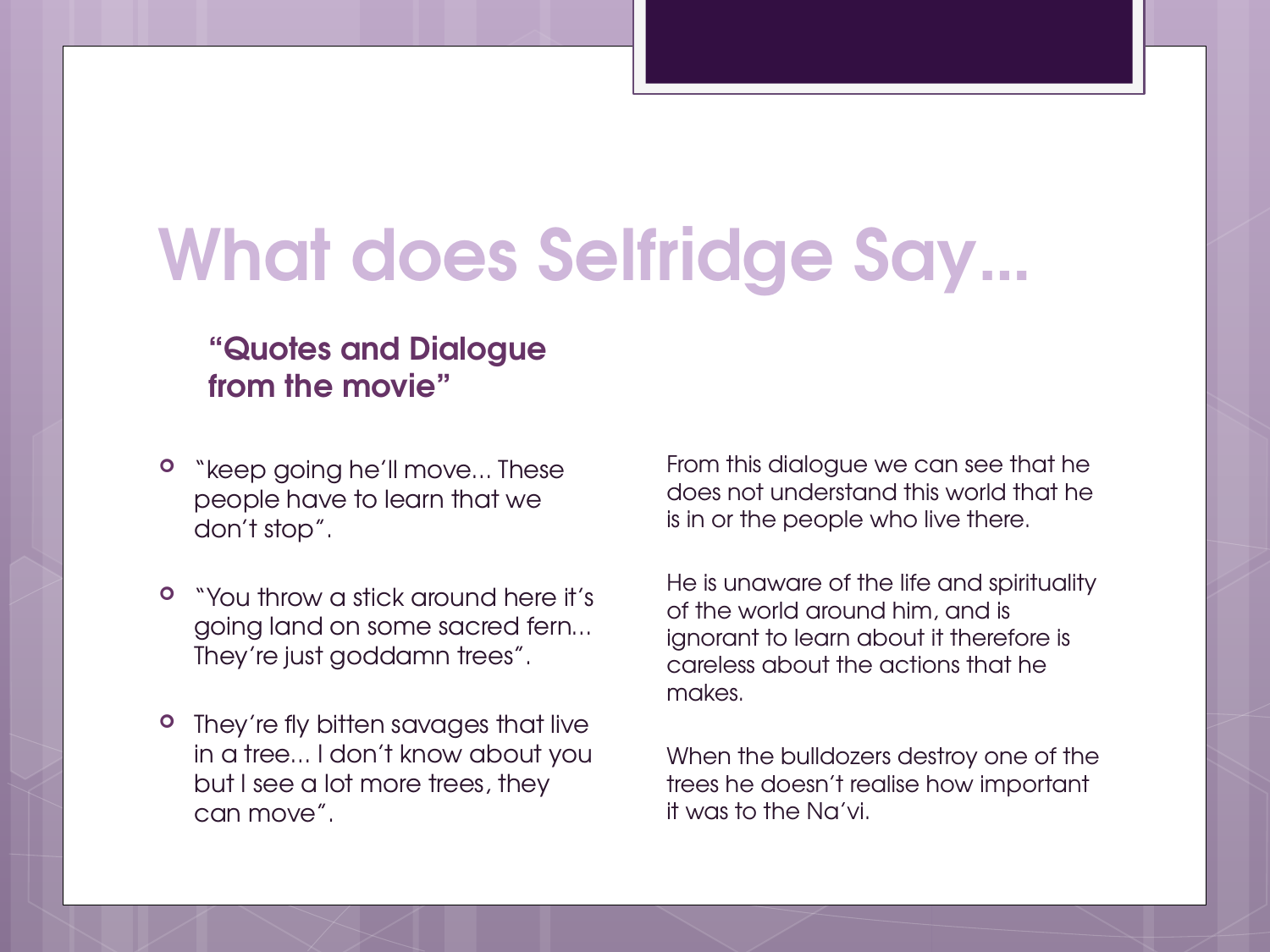

# What does Selfridge Say…
“Quotes and Dialogue from the movie”
“keep going he’ll move… These people have to learn that we don’t stop”.

“You throw a stick around here it’s going land on some sacred fern… They’re just goddamn trees”.

They’re fly bitten savages that live in a tree… I don’t know about you but I see a lot more trees, they can move”.
From this dialogue we can see that he does not understand this world that he is in or the people who live there.

He is unaware of the life and spirituality of the world around him, and is ignorant to learn about it therefore is careless about the actions that he makes.

When the bulldozers destroy one of the trees he doesn’t realise how important it was to the Na’vi.